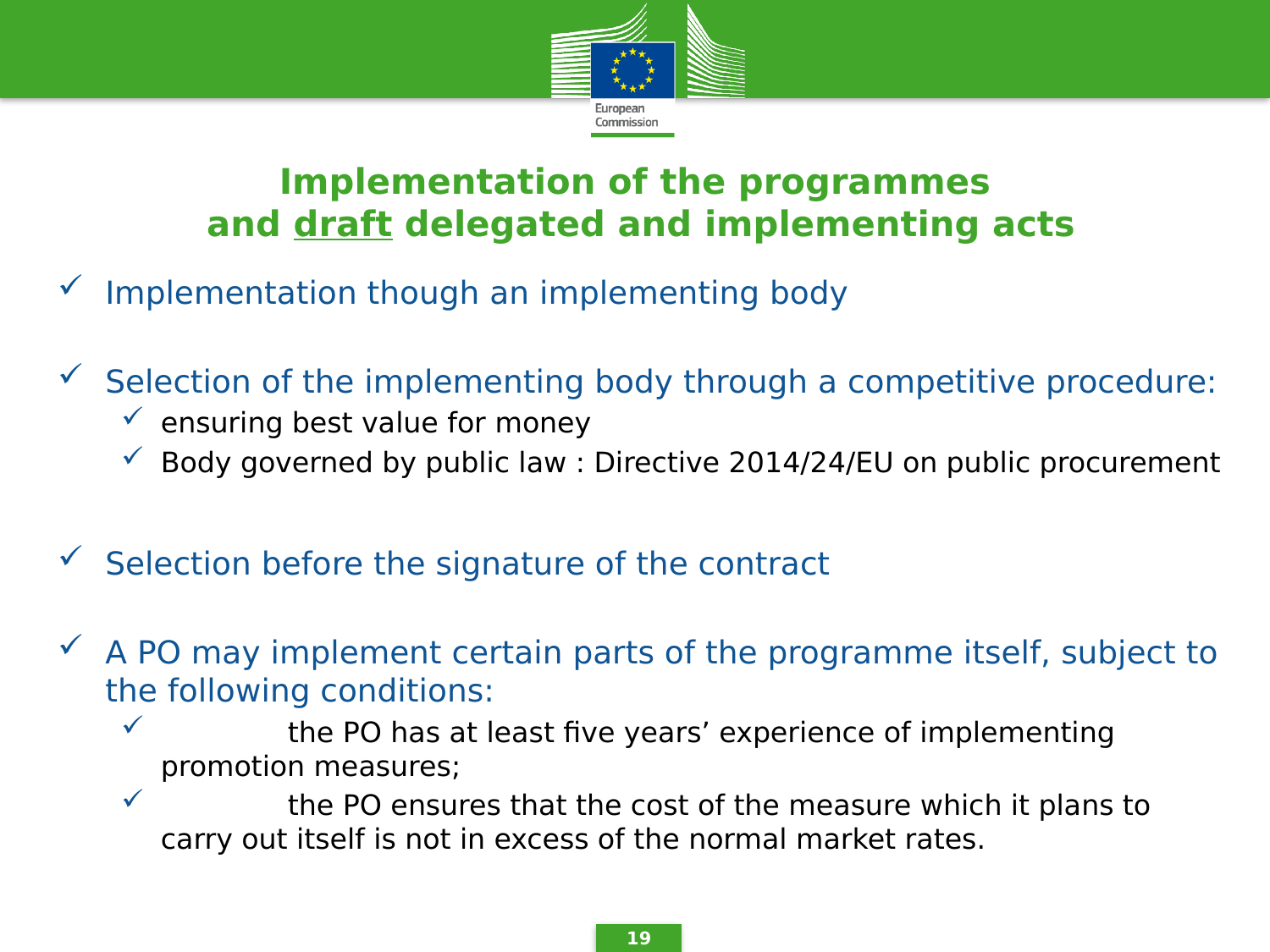

# Implementation of the programmes and draft delegated and implementing acts
Implementation though an implementing body

Selection of the implementing body through a competitive procedure:
ensuring best value for money
Body governed by public law : Directive 2014/24/EU on public procurement

Selection before the signature of the contract

A PO may implement certain parts of the programme itself, subject to the following conditions:
 	the PO has at least five years’ experience of implementing promotion measures;
	the PO ensures that the cost of the measure which it plans to carry out itself is not in excess of the normal market rates.

19